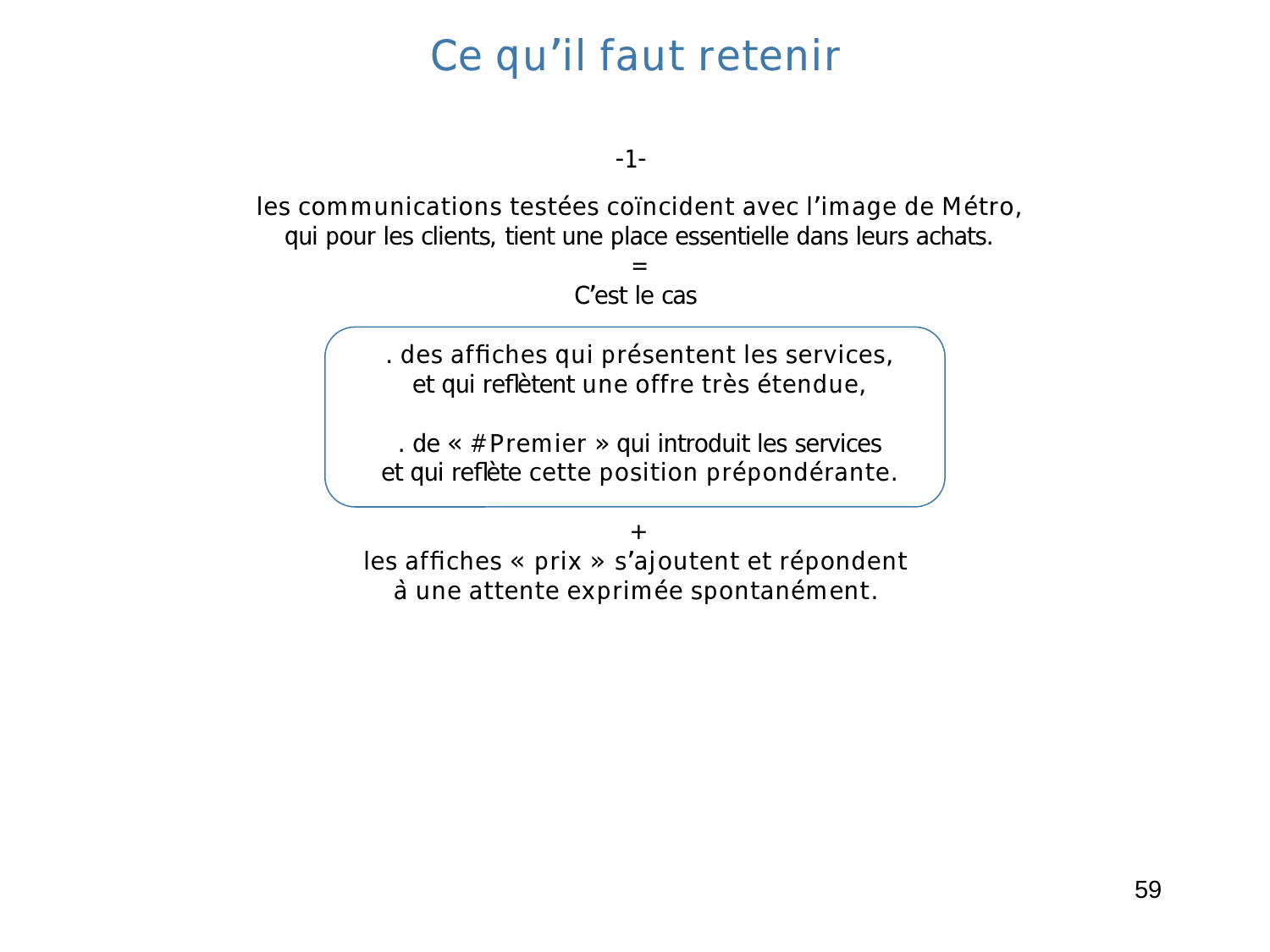

Ce qu’il faut retenir
-1-
les communications testées coïncident avec l’image de Métro,
qui pour les clients, tient une place essentielle dans leurs achats.
=
C’est le cas

. des affiches qui présentent les services,
et qui reflètent une offre très étendue,

. de « #Premier » qui introduit les services
et qui reflète cette position prépondérante.

+
les affiches « prix » s’ajoutent et répondent
à une attente exprimée spontanément.

59